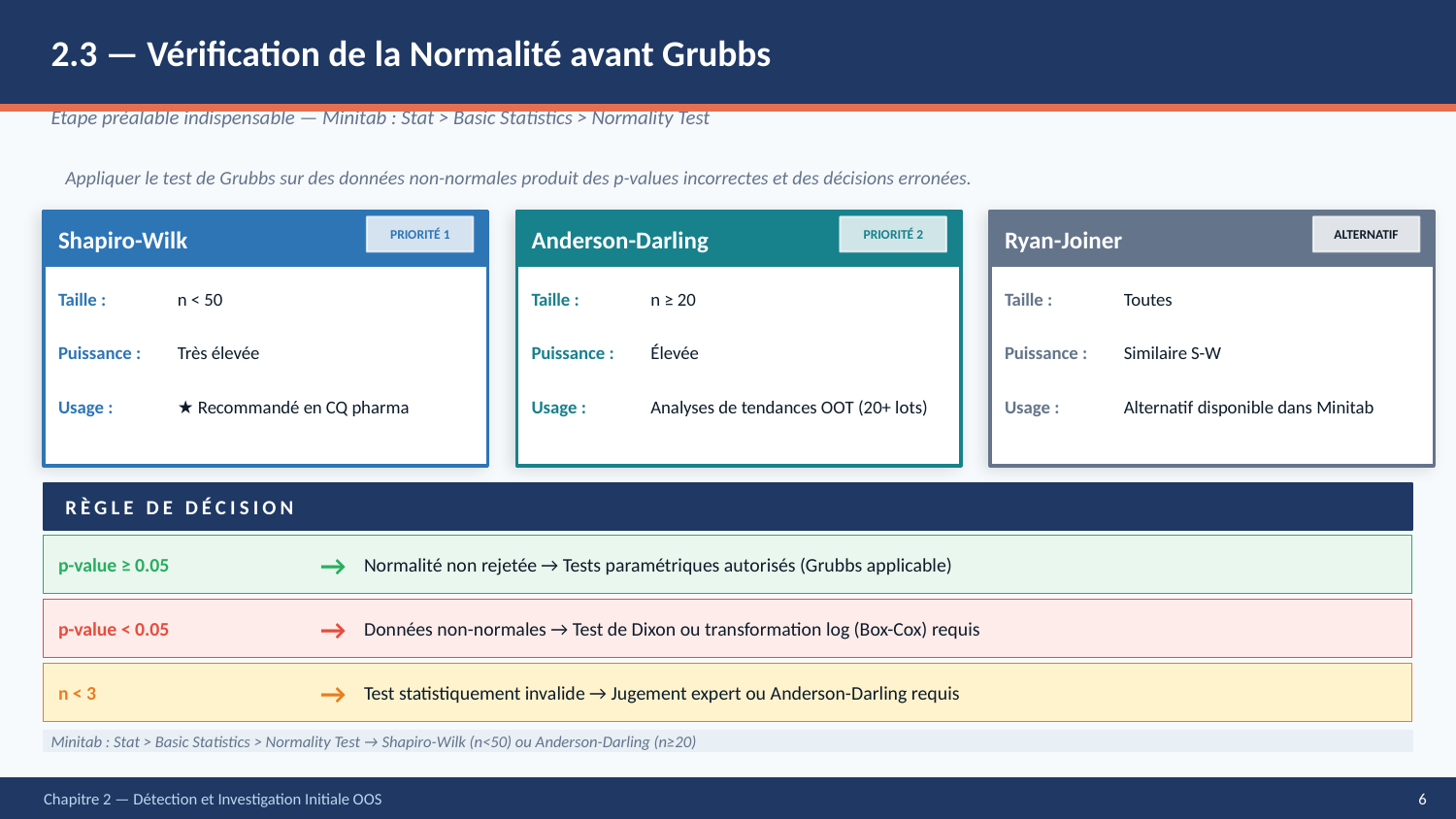

2.3 — Vérification de la Normalité avant Grubbs

Étape préalable indispensable — Minitab : Stat > Basic Statistics > Normality Test
Appliquer le test de Grubbs sur des données non-normales produit des p-values incorrectes et des décisions erronées.

Shapiro-Wilk
Anderson-Darling
Ryan-Joiner

PRIORITÉ 1

PRIORITÉ 2

ALTERNATIF
Taille :
n < 50
Taille :
n ≥ 20
Taille :
Toutes
Puissance :
Très élevée
Puissance :
Élevée
Puissance :
Similaire S-W
Usage :
★ Recommandé en CQ pharma
Usage :
Analyses de tendances OOT (20+ lots)
Usage :
Alternatif disponible dans Minitab

RÈGLE DE DÉCISION

p-value ≥ 0.05
→
Normalité non rejetée → Tests paramétriques autorisés (Grubbs applicable)

p-value < 0.05
→
Données non-normales → Test de Dixon ou transformation log (Box-Cox) requis

n < 3
→
Test statistiquement invalide → Jugement expert ou Anderson-Darling requis

Minitab : Stat > Basic Statistics > Normality Test → Shapiro-Wilk (n<50) ou Anderson-Darling (n≥20)

Chapitre 2 — Détection et Investigation Initiale OOS
6